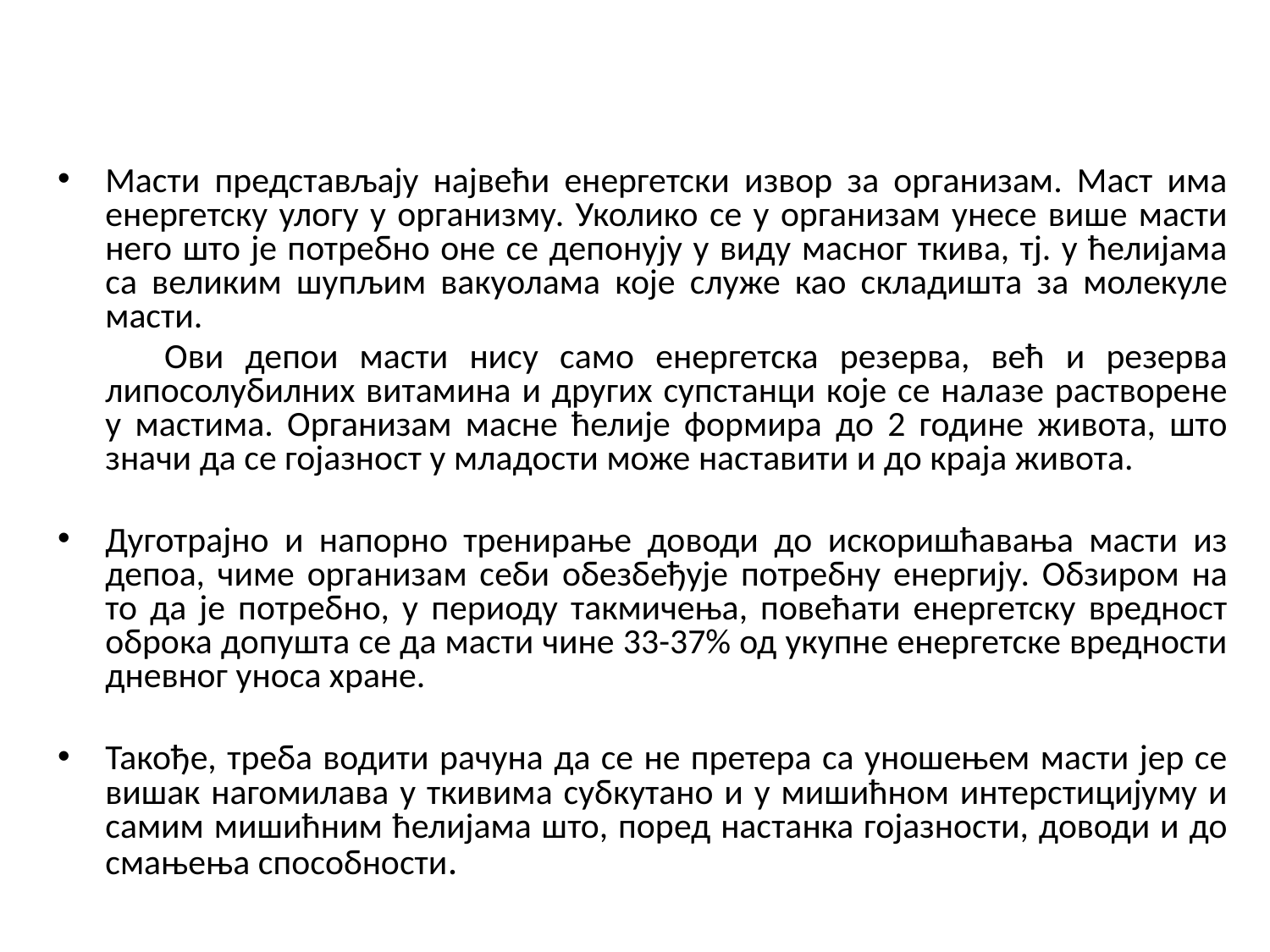

Масти представљају највећи енергетски извор за организам. Маст има енергетску улогу у организму. Уколико се у организам унесе више масти него што је потребно оне се депонују у виду масног ткива, тј. у ћелијама са великим шупљим вакуолама које служе као складишта за молекуле масти.
     Ови депои масти нису само енергетска резерва, већ и резерва липосолубилних витамина и других супстанци које се налазе растворене у мастима. Организам масне ћелије формира до 2 године живота, што значи да се гојазност у младости може наставити и до краја живота.

Дуготрајно и напорно тренирање доводи до искоришћавања масти из депоа, чиме организам себи обезбеђује потребну енергију. Обзиром на то да је потребно, у периоду такмичења, повећати енергетску вредност оброка допушта се да масти чине 33-37% од укупне енергетске вредности дневног уноса хране.

Такође, треба водити рачуна да се не претера са уношењем масти јер се вишак нагомилава у ткивима субкутано и у мишићном интерстицијуму и самим мишићним ћелијама што, поред настанка гојазности, доводи и до смањења способности.